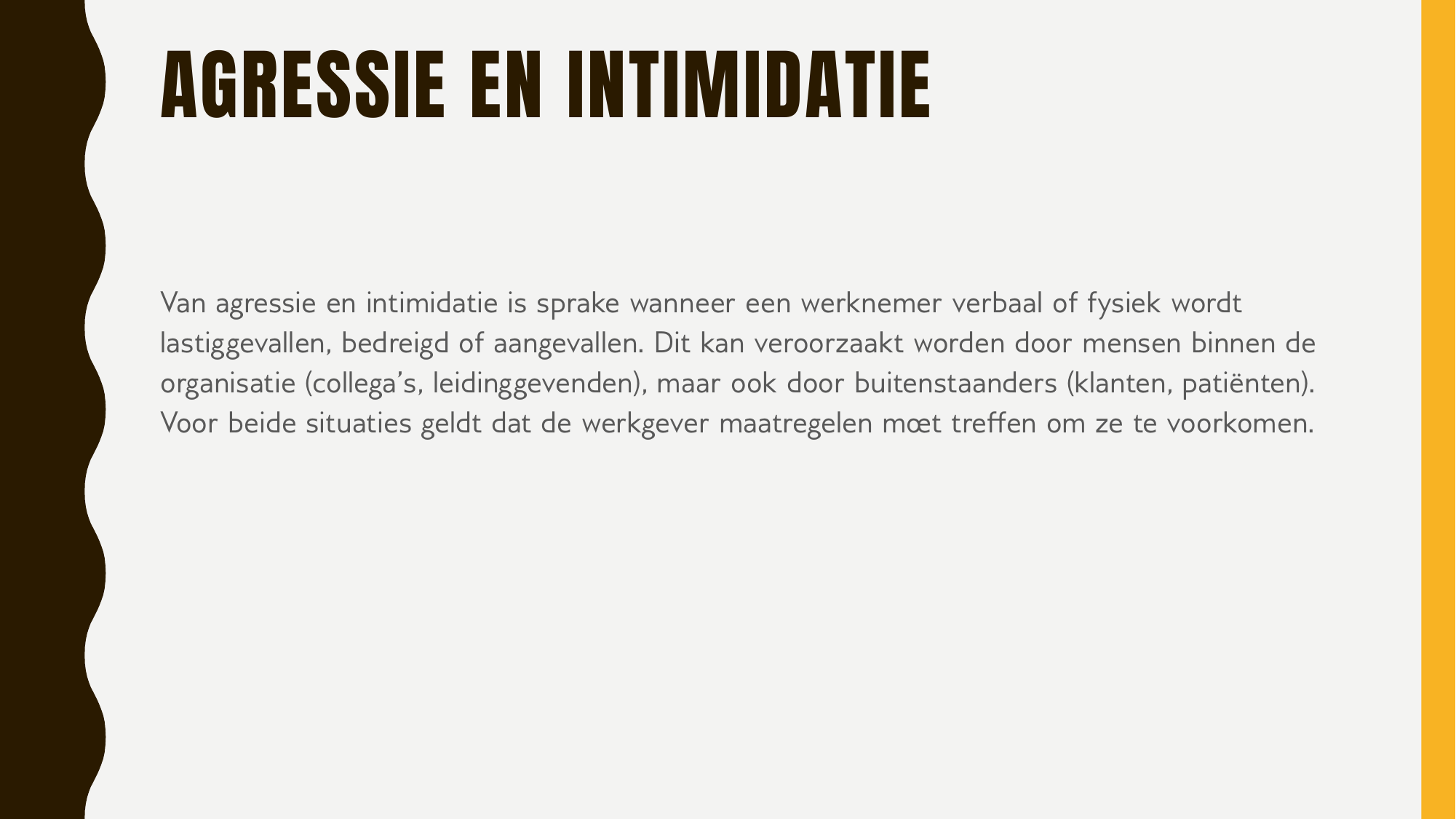

# Agressie en intimidatie
Van agressie en intimidatie is sprake wanneer een werknemer verbaal of fysiek wordt lastiggevallen, bedreigd of aangevallen. Dit kan veroorzaakt worden door mensen binnen de organisatie (collega’s, leidinggevenden), maar ook door buitenstaanders (klanten, patiënten). Voor beide situaties geldt dat de werkgever maatregelen moet treffen om ze te voorkomen.